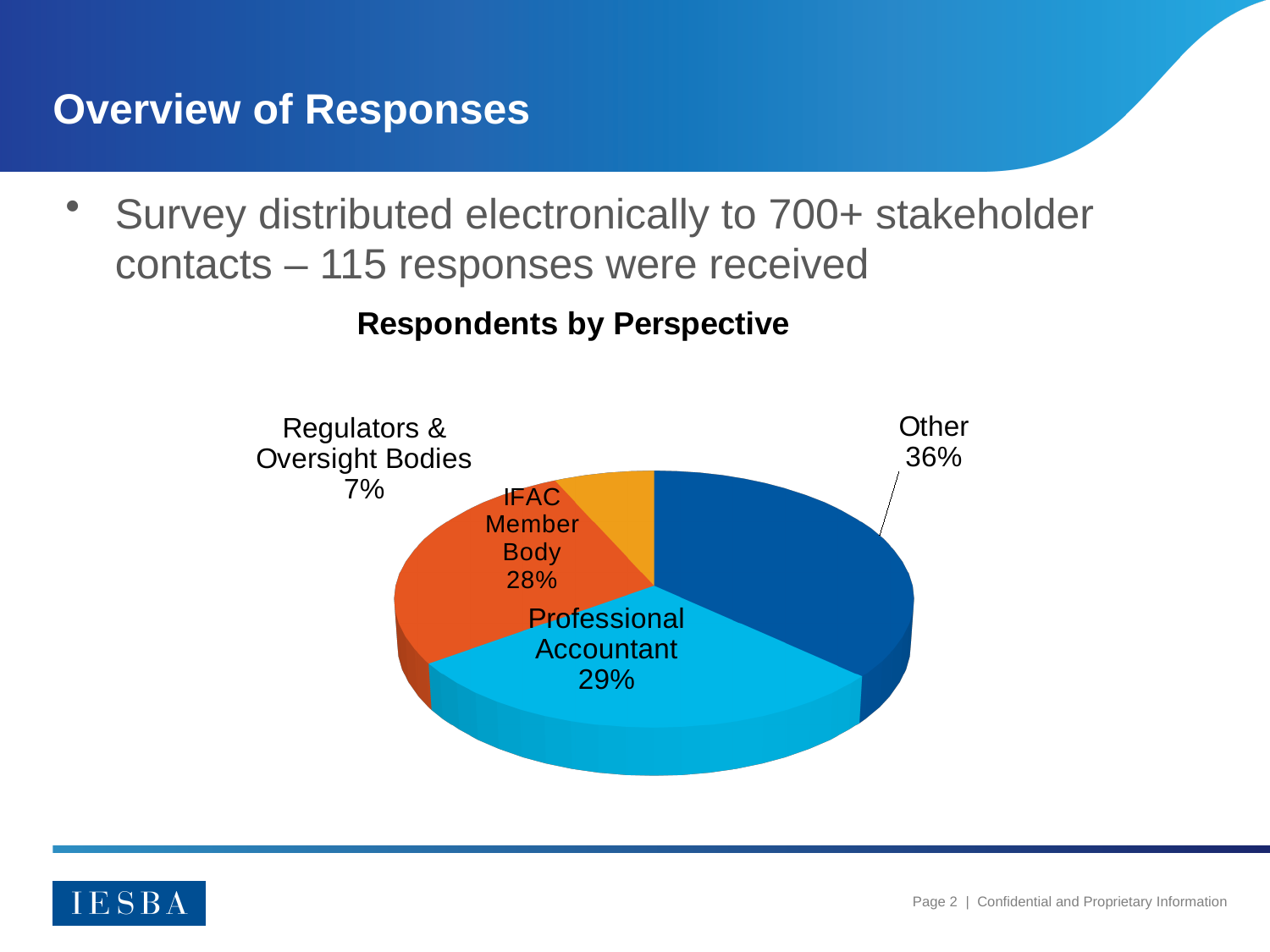

# Overview of Responses
Survey distributed electronically to 700+ stakeholder contacts – 115 responses were received

[unsupported chart]